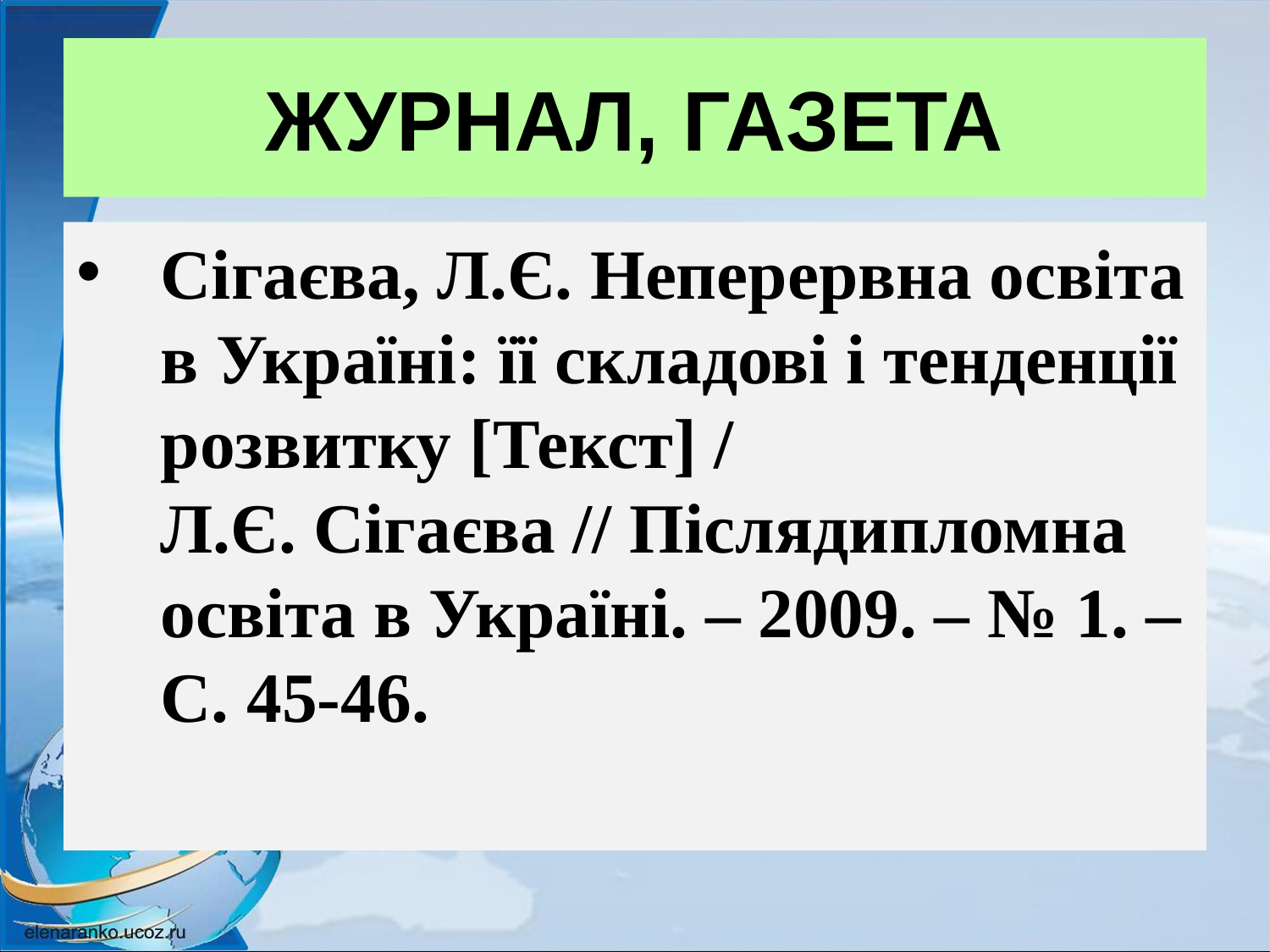

# ЖУРНАЛ, ГАЗЕТА
Сігаєва, Л.Є. Неперервна освіта в Україні: її складові і тенденції розвитку [Текст] / Л.Є. Сігаєва // Післядипломна освіта в Україні. – 2009. – № 1. – С. 45-46.